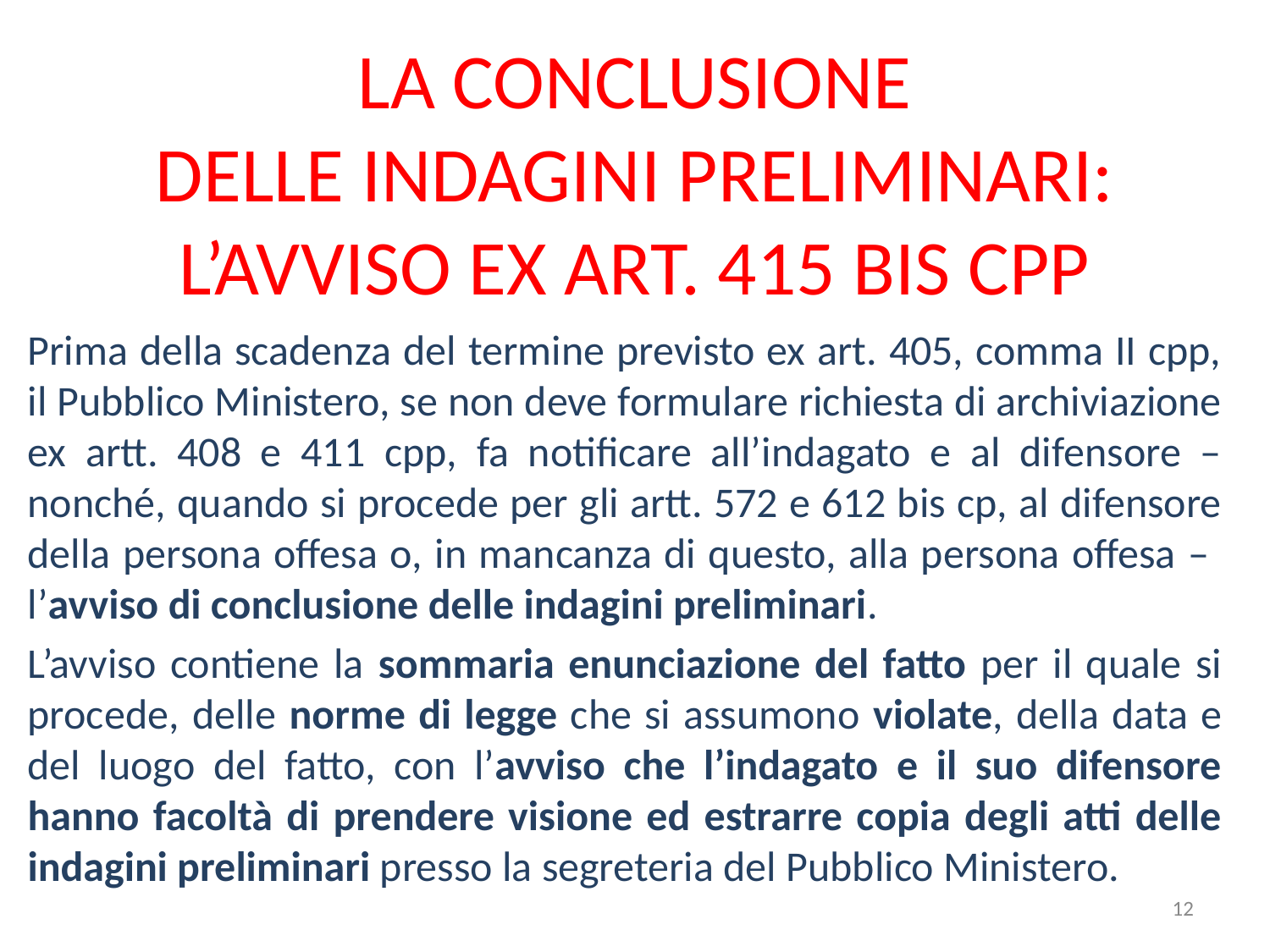

# LA CONCLUSIONE DELLE INDAGINI PRELIMINARI: L’AVVISO EX ART. 415 BIS CPP
Prima della scadenza del termine previsto ex art. 405, comma II cpp, il Pubblico Ministero, se non deve formulare richiesta di archiviazione ex artt. 408 e 411 cpp, fa notificare all’indagato e al difensore – nonché, quando si procede per gli artt. 572 e 612 bis cp, al difensore della persona offesa o, in mancanza di questo, alla persona offesa –  l’avviso di conclusione delle indagini preliminari.
L’avviso contiene la sommaria enunciazione del fatto per il quale si procede, delle norme di legge che si assumono violate, della data e del luogo del fatto, con l’avviso che l’indagato e il suo difensore hanno facoltà di prendere visione ed estrarre copia degli atti delle indagini preliminari presso la segreteria del Pubblico Ministero.
12